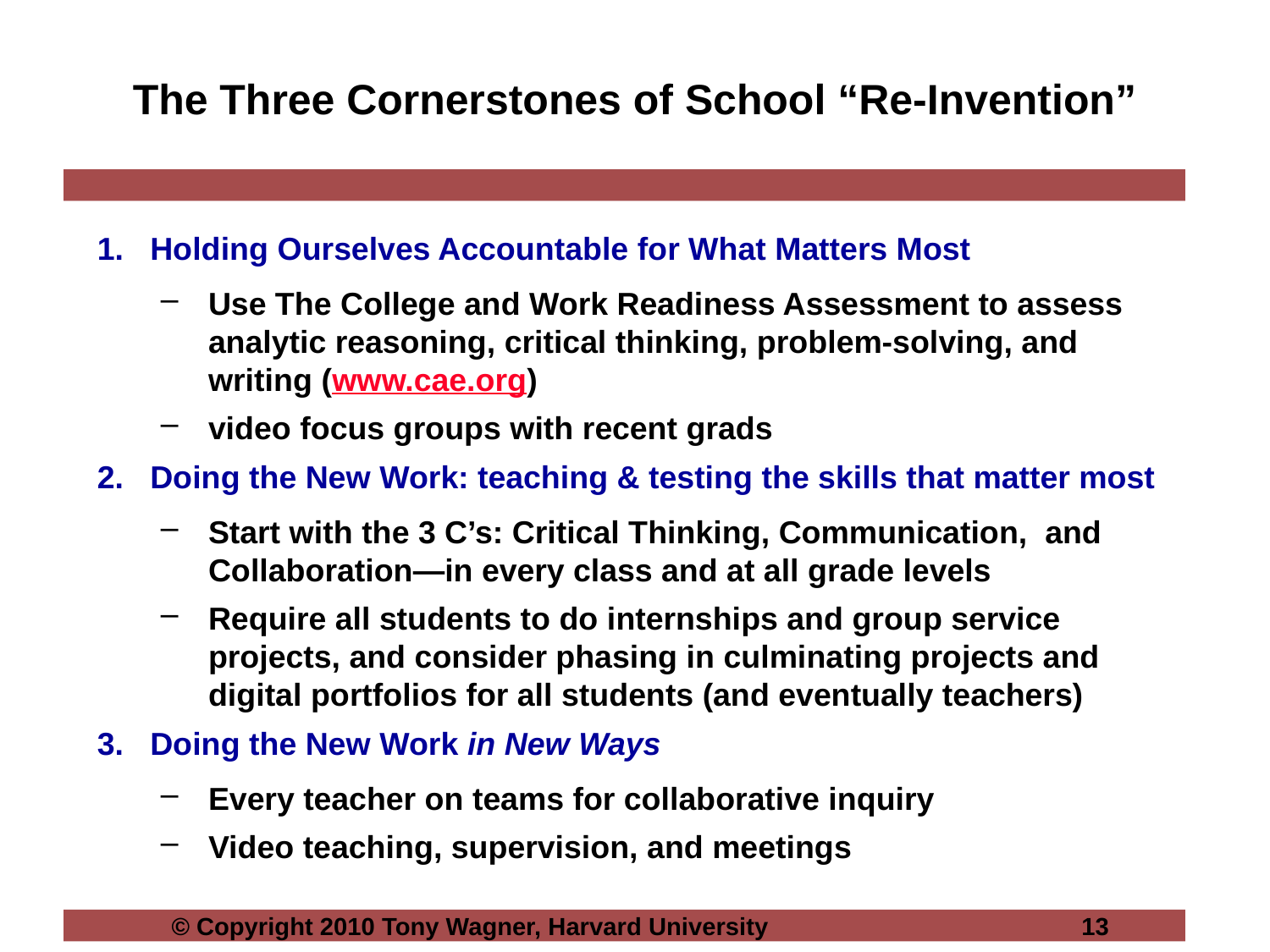

# The Three Cornerstones of School “Re-Invention”
Holding Ourselves Accountable for What Matters Most
Use The College and Work Readiness Assessment to assess analytic reasoning, critical thinking, problem-solving, and writing (www.cae.org)
video focus groups with recent grads
Doing the New Work: teaching & testing the skills that matter most
Start with the 3 C’s: Critical Thinking, Communication,  and Collaboration—in every class and at all grade levels
Require all students to do internships and group service projects, and consider phasing in culminating projects and digital portfolios for all students (and eventually teachers)
Doing the New Work in New Ways
Every teacher on teams for collaborative inquiry
Video teaching, supervision, and meetings